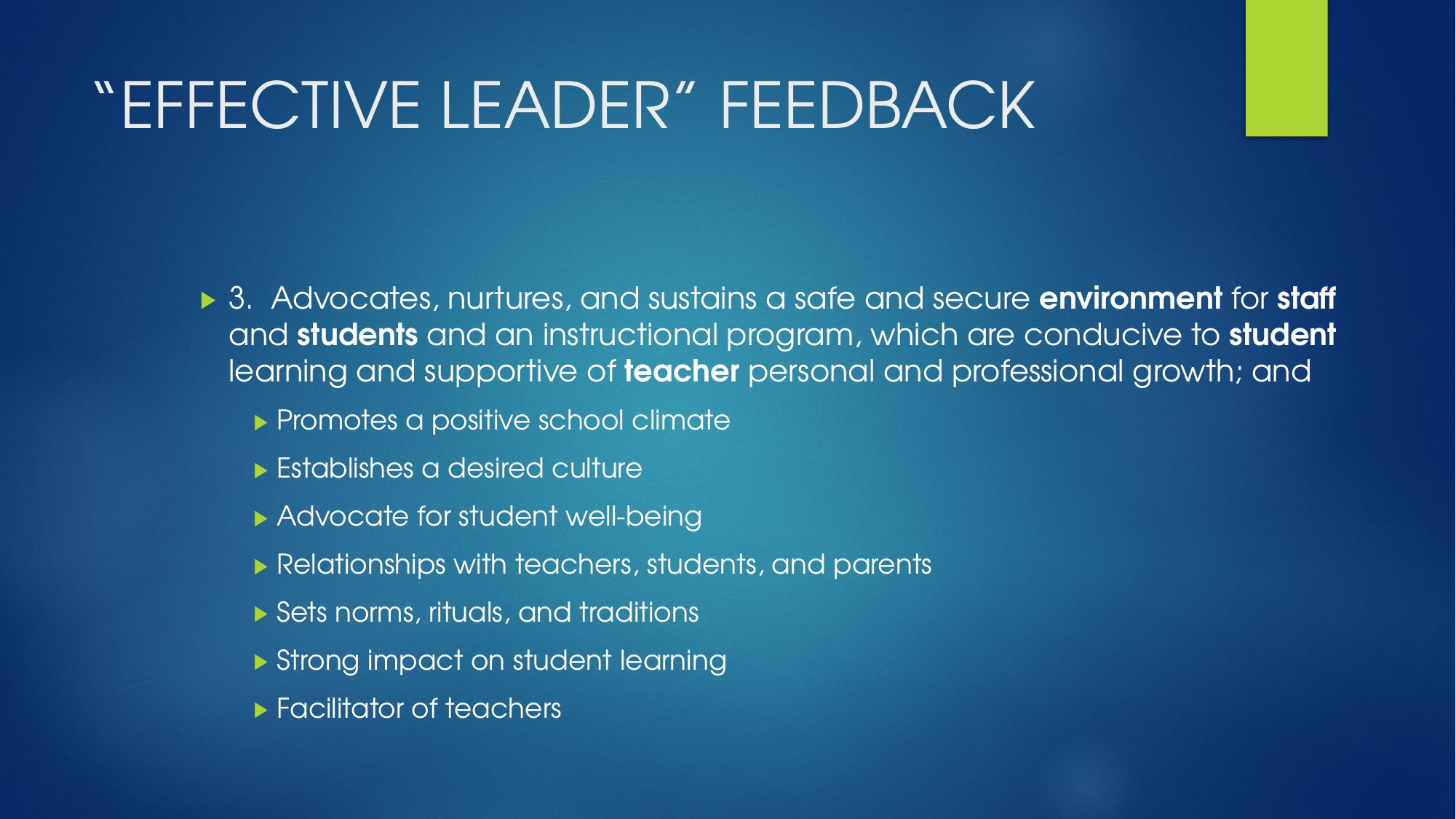

# “EFFECTIVE LEADER” FEEDBACK
3.  Advocates, nurtures, and sustains a safe and secure environment for staff and students and an instructional program, which are conducive to student learning and supportive of teacher personal and professional growth; and
Promotes a positive school climate
Establishes a desired culture
Advocate for student well-being
Relationships with teachers, students, and parents
Sets norms, rituals, and traditions
Strong impact on student learning
Facilitator of teachers